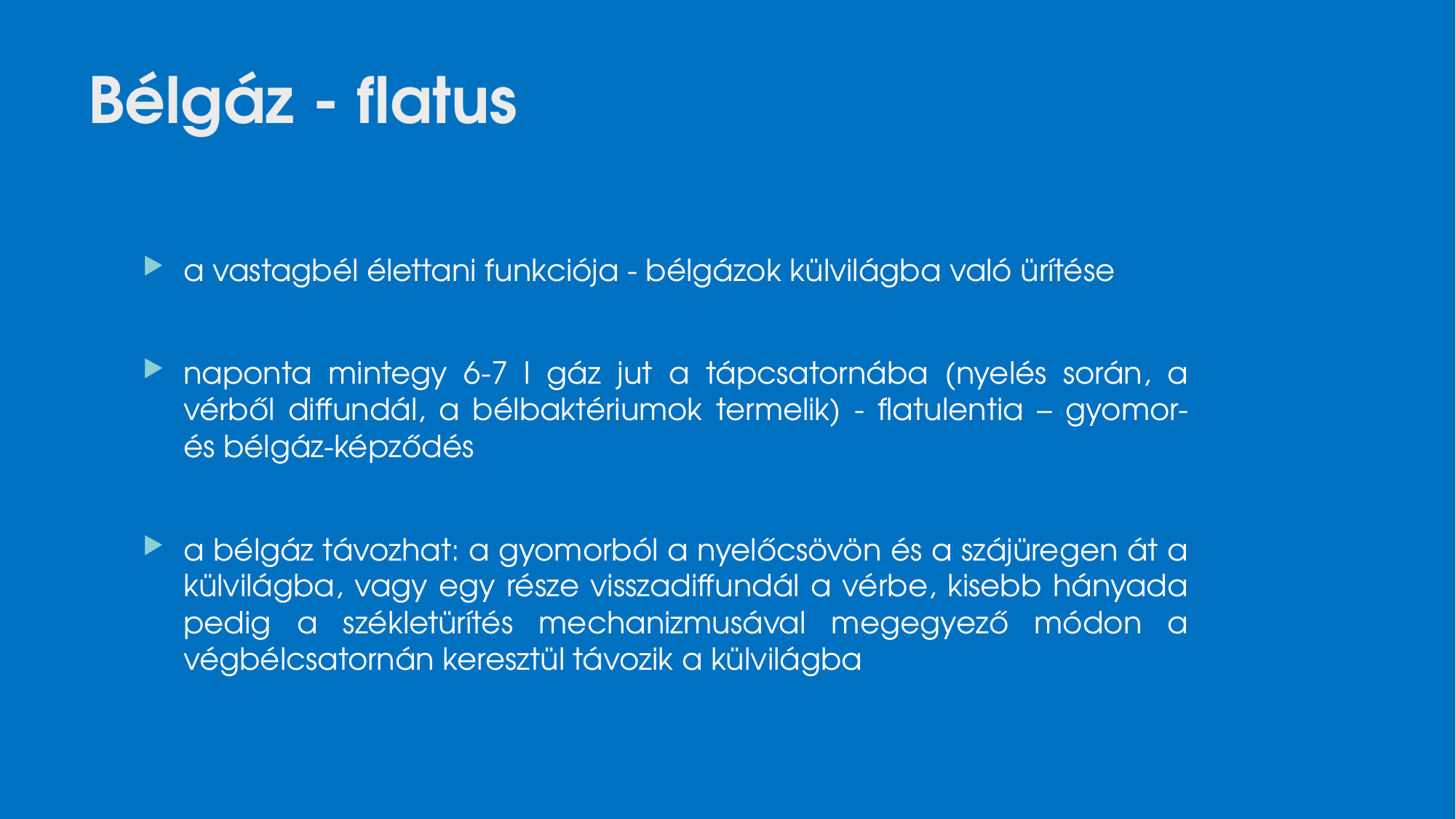

# Bélgáz - flatus
a vastagbél élettani funkciója - bélgázok külvilágba való ürítése

naponta mintegy 6-7 l gáz jut a tápcsatornába (nyelés során, a vérből diffundál, a bélbaktériumok termelik) - flatulentia – gyomor- és bélgáz-képződés

a bélgáz távozhat: a gyomorból a nyelőcsövön és a szájüregen át a külvilágba, vagy egy része visszadiffundál a vérbe, kisebb hányada pedig a székletürítés mechanizmusával megegyező módon a végbélcsatornán keresztül távozik a külvilágba